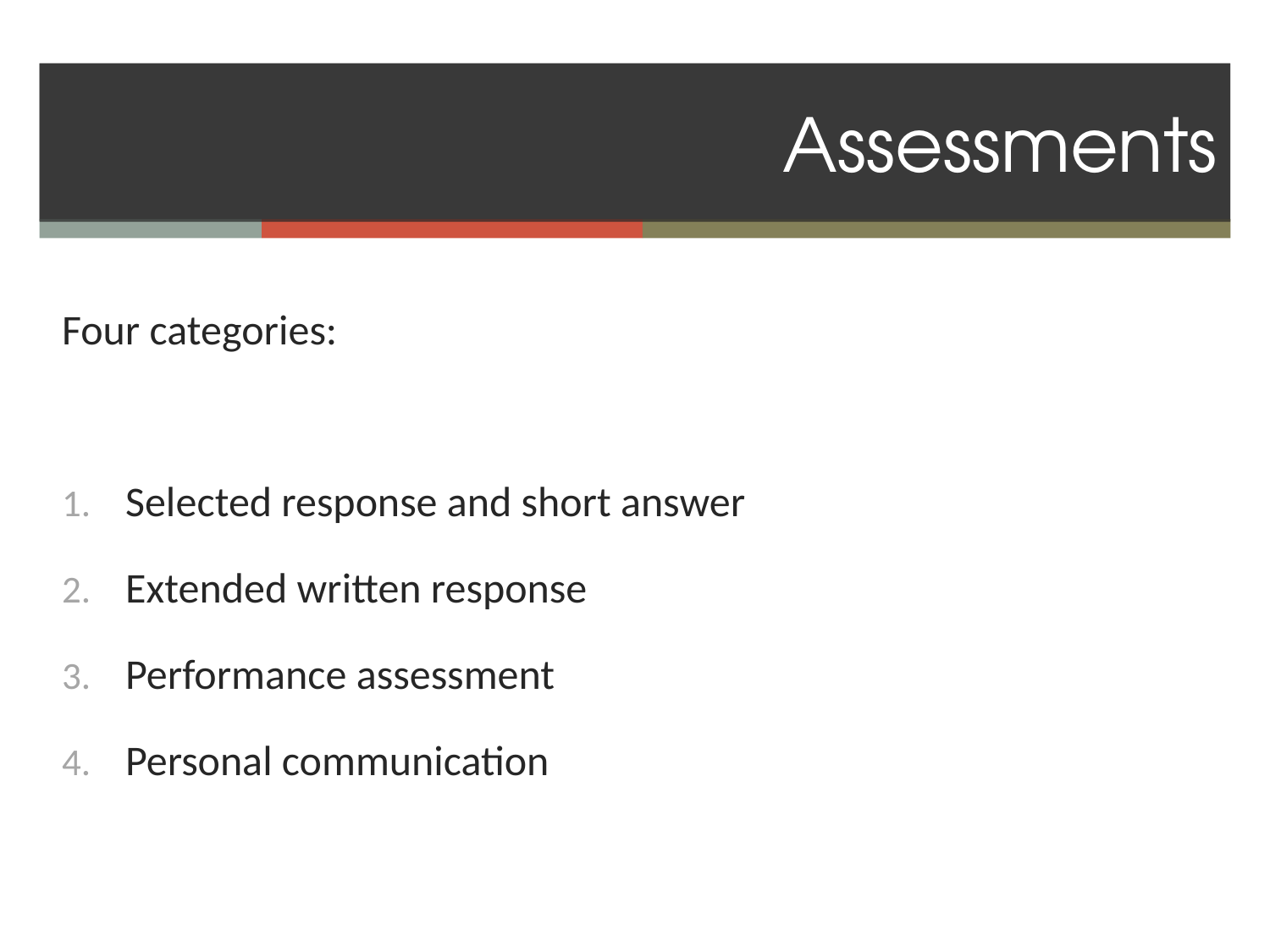

# Assessments
Four categories:

Selected response and short answer
Extended written response
Performance assessment
Personal communication